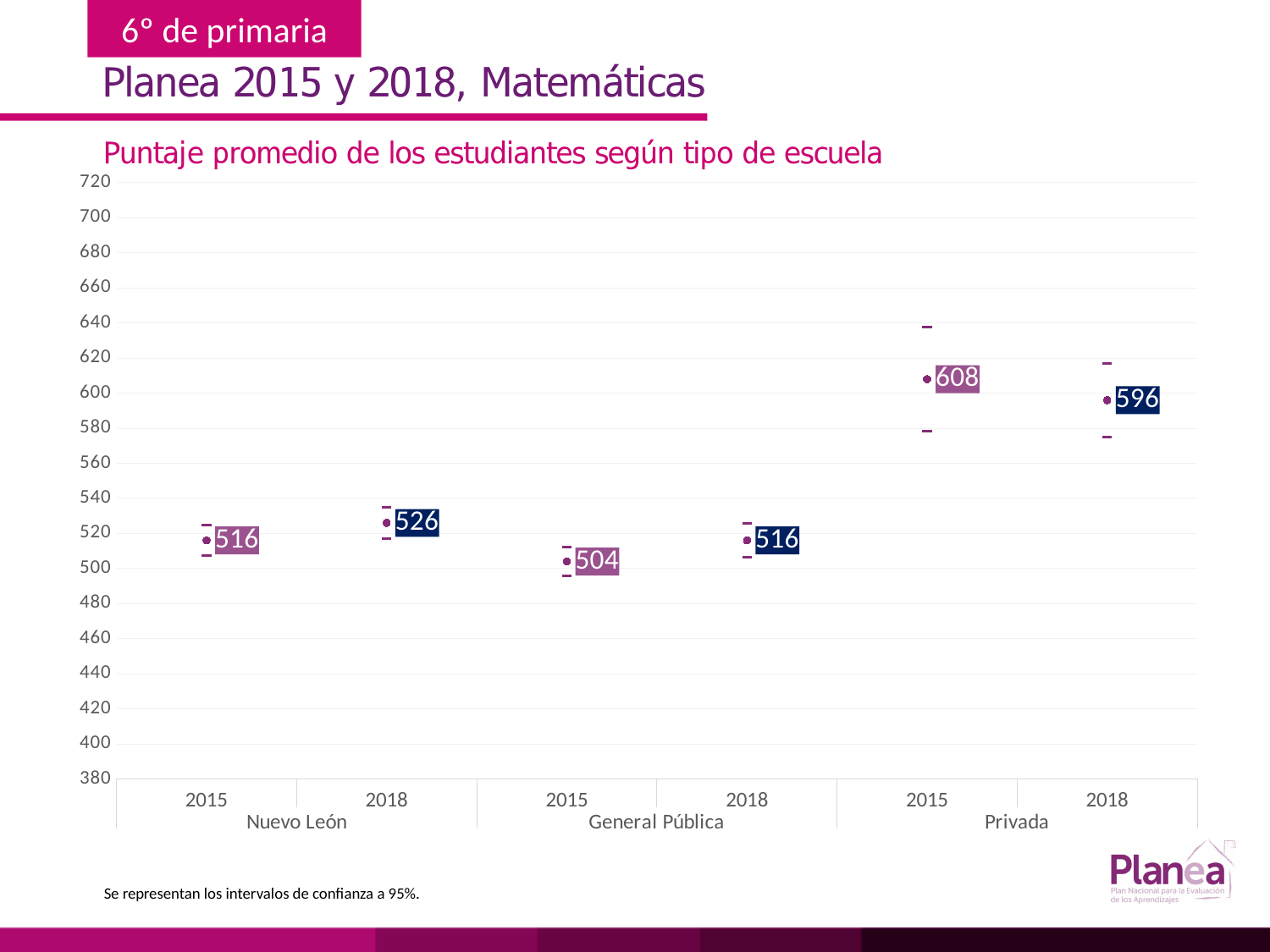

Planea 2015 y 2018, Matemáticas

Puntaje promedio de los estudiantes según tipo de escuela

### Chart

| Category |  |  |  |
|---|---|---|---|
| 2015 | 507.443 | 524.557 | 516.0 |
| 2018 | 517.045 | 534.955 | 526.0 |
| 2015 | 495.642 | 512.358 | 504.0 |
| 2018 | 506.249 | 525.751 | 516.0 |
| 2015 | 578.15 | 637.85 | 608.0 |
| 2018 | 574.906 | 617.094 | 596.0 |
Se representan los intervalos de confianza a 95%.